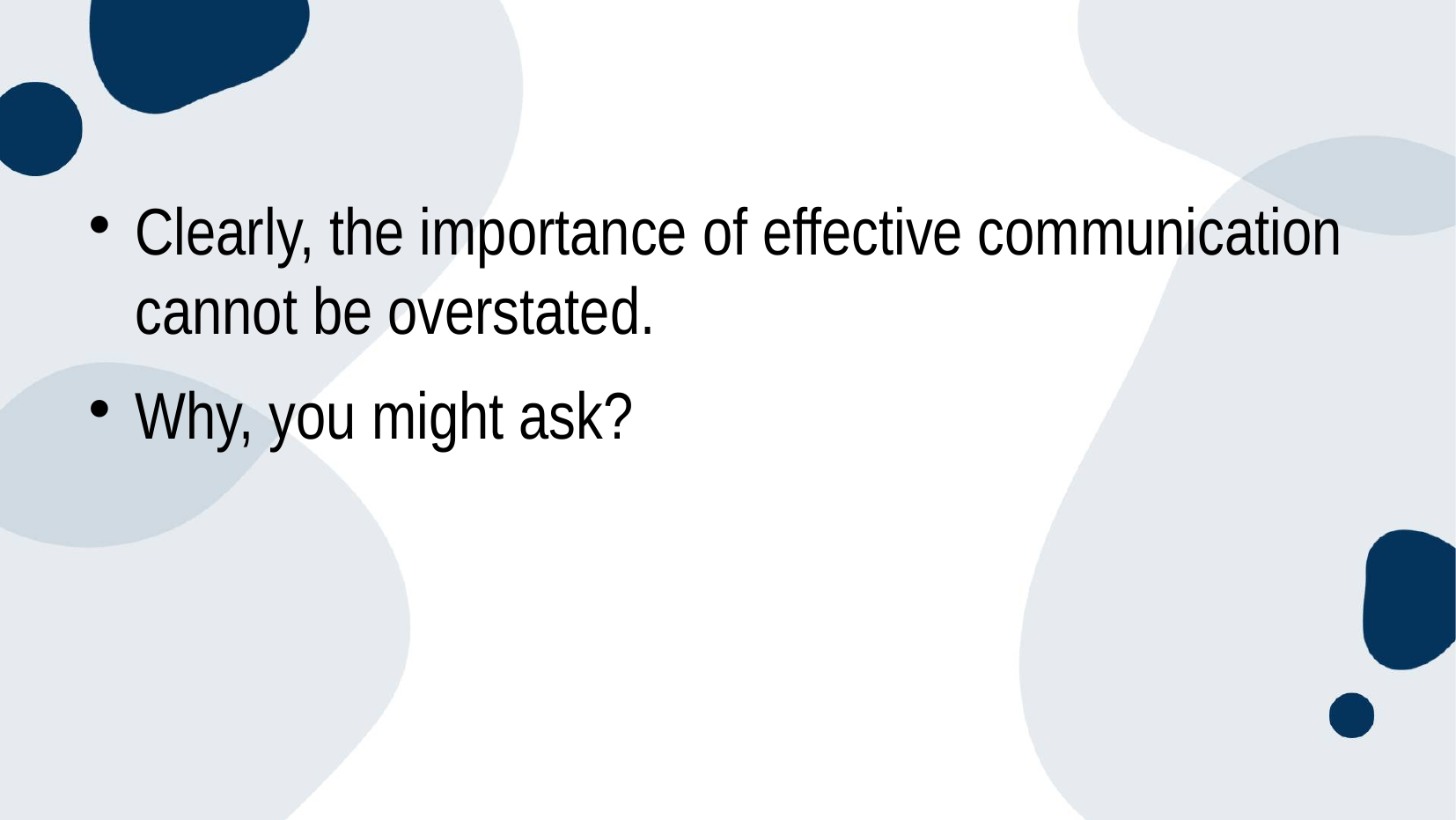

#
Clearly, the importance of effective communication cannot be overstated.
Why, you might ask?